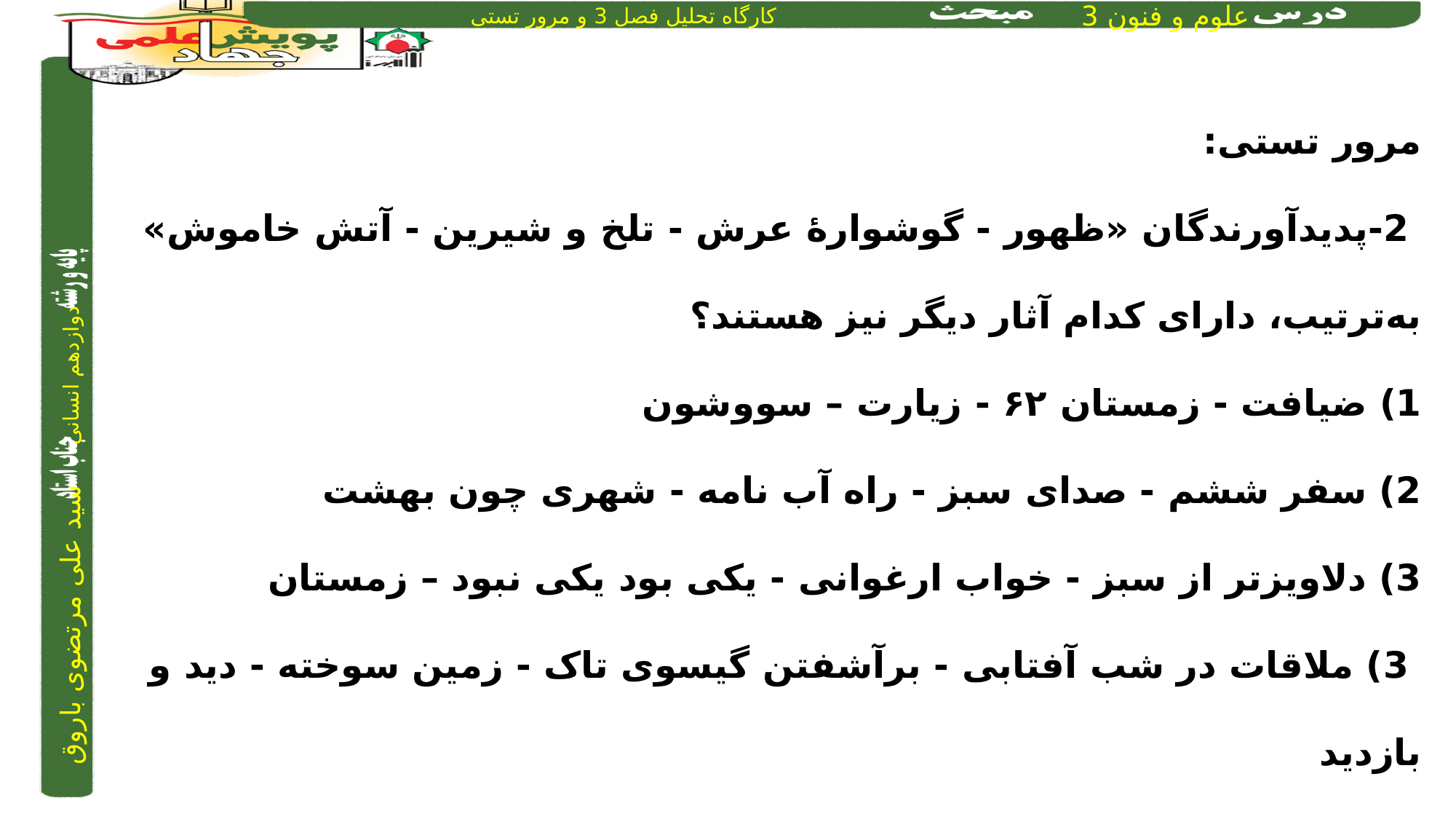

مرور تستی:
 2-پدیدآورندگان «ظهور - گوشوارۀ عرش - تلخ و شیرین - آتش خاموش» به‌ترتیب، دارای کدام آثار دیگر نیز هستند؟
1) ضیافت - زمستان ۶۲ - زیارت – سووشون
2) سفر ششم - صدای سبز - راه آب نامه - شهری چون بهشت
3) دلاویزتر از سبز - خواب ارغوانی - یکی بود یکی نبود – زمستان
 3) ملاقات در شب آفتابی - برآشفتن گیسوی تاک - زمین سوخته - دید و بازدید
2